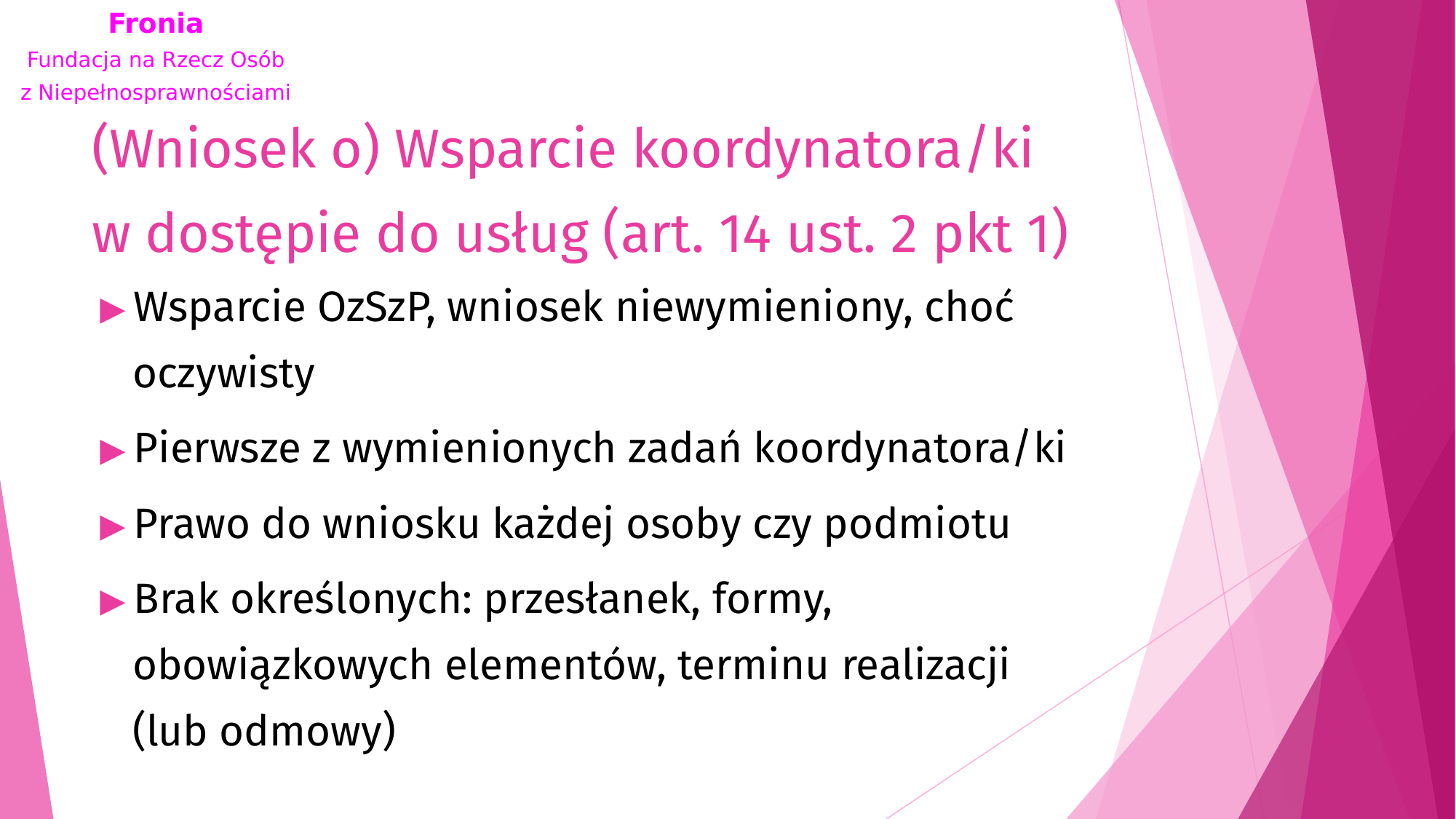

# (Wniosek o) Wsparcie koordynatora/ki w dostępie do usług (art. 14 ust. 2 pkt 1)
Wsparcie OzSzP, wniosek niewymieniony, choć oczywisty
Pierwsze z wymienionych zadań koordynatora/ki
Prawo do wniosku każdej osoby czy podmiotu
Brak określonych: przesłanek, formy, obowiązkowych elementów, terminu realizacji (lub odmowy)